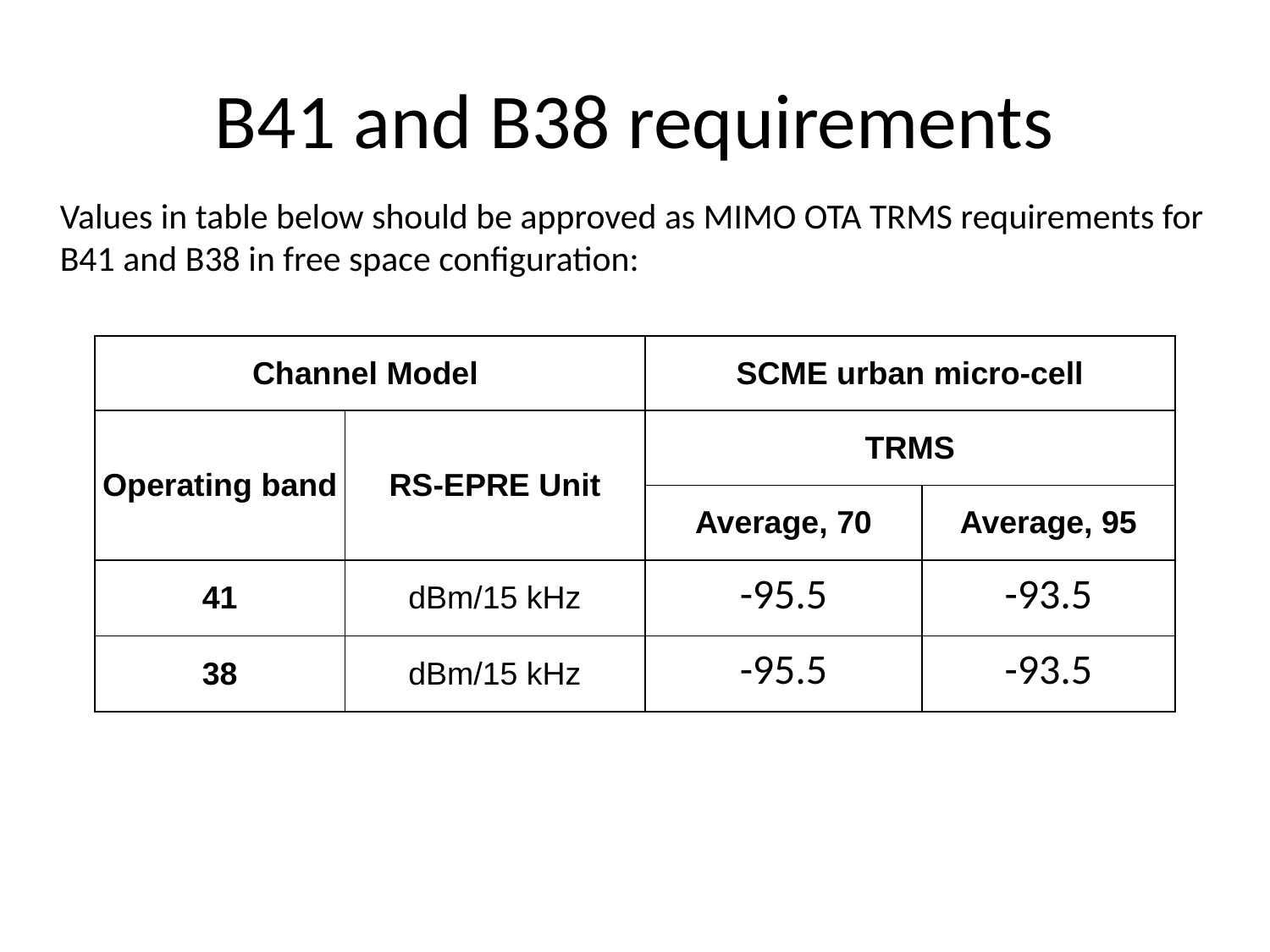

# B41 and B38 requirements
Values in table below should be approved as MIMO OTA TRMS requirements for B41 and B38 in free space configuration:
| Channel Model |  | SCME urban micro-cell |  |
| --- | --- | --- | --- |
| Operating band | RS-EPRE Unit | TRMS |  |
|  |  | Average, 70 | Average, 95 |
| 41 | dBm/15 kHz | -95.5 | -93.5 |
| 38 | dBm/15 kHz | -95.5 | -93.5 |